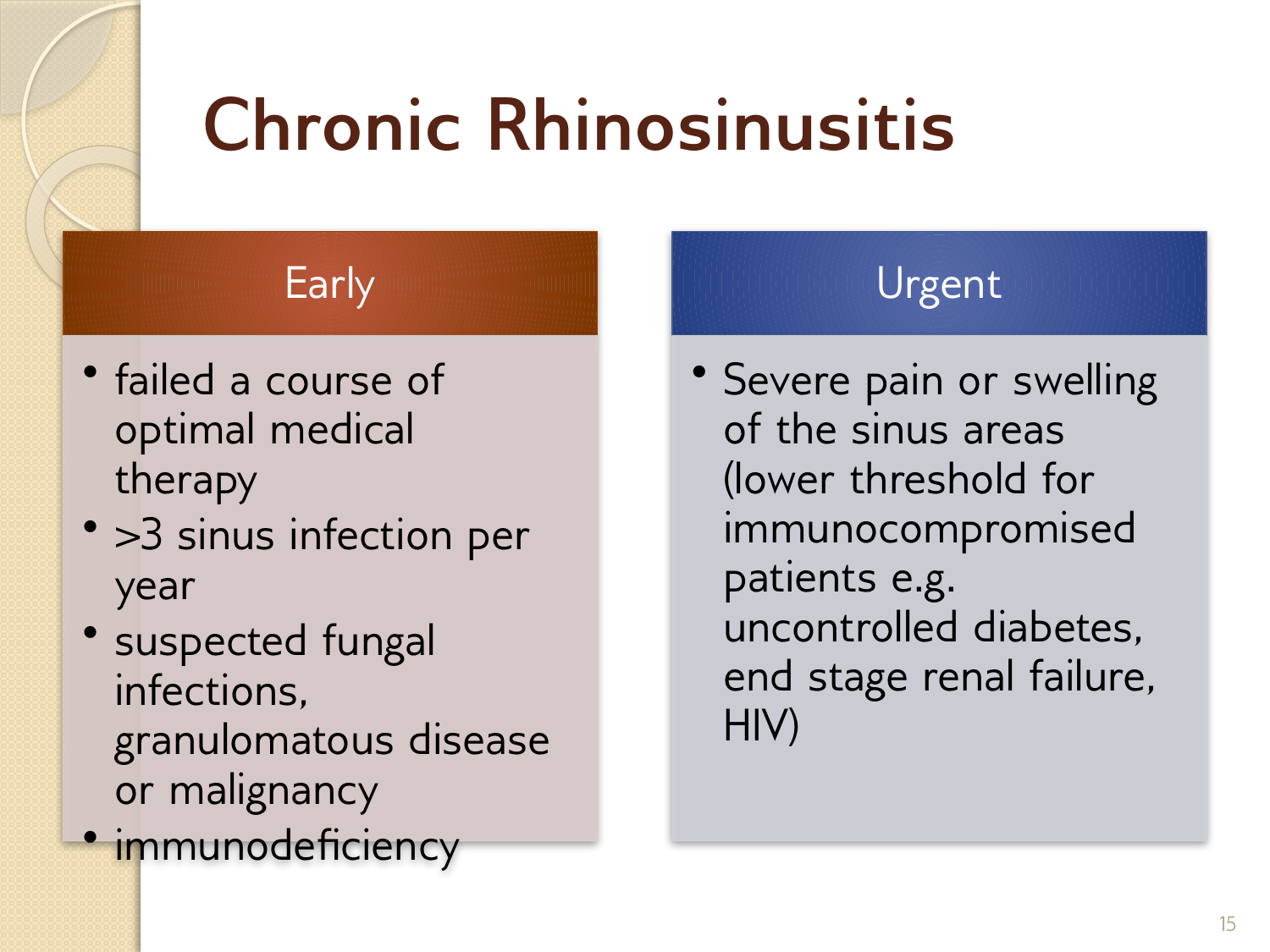

# Chronic Rhinosinusitis
Early
failed a course of optimal medical therapy
>3 sinus infection per year
suspected fungal infections, granulomatous disease or malignancy
immunodeficiency
Urgent
Severe pain or swelling of the sinus areas (lower threshold for immunocompromised patients e.g. uncontrolled diabetes, end stage renal failure, HIV)
15